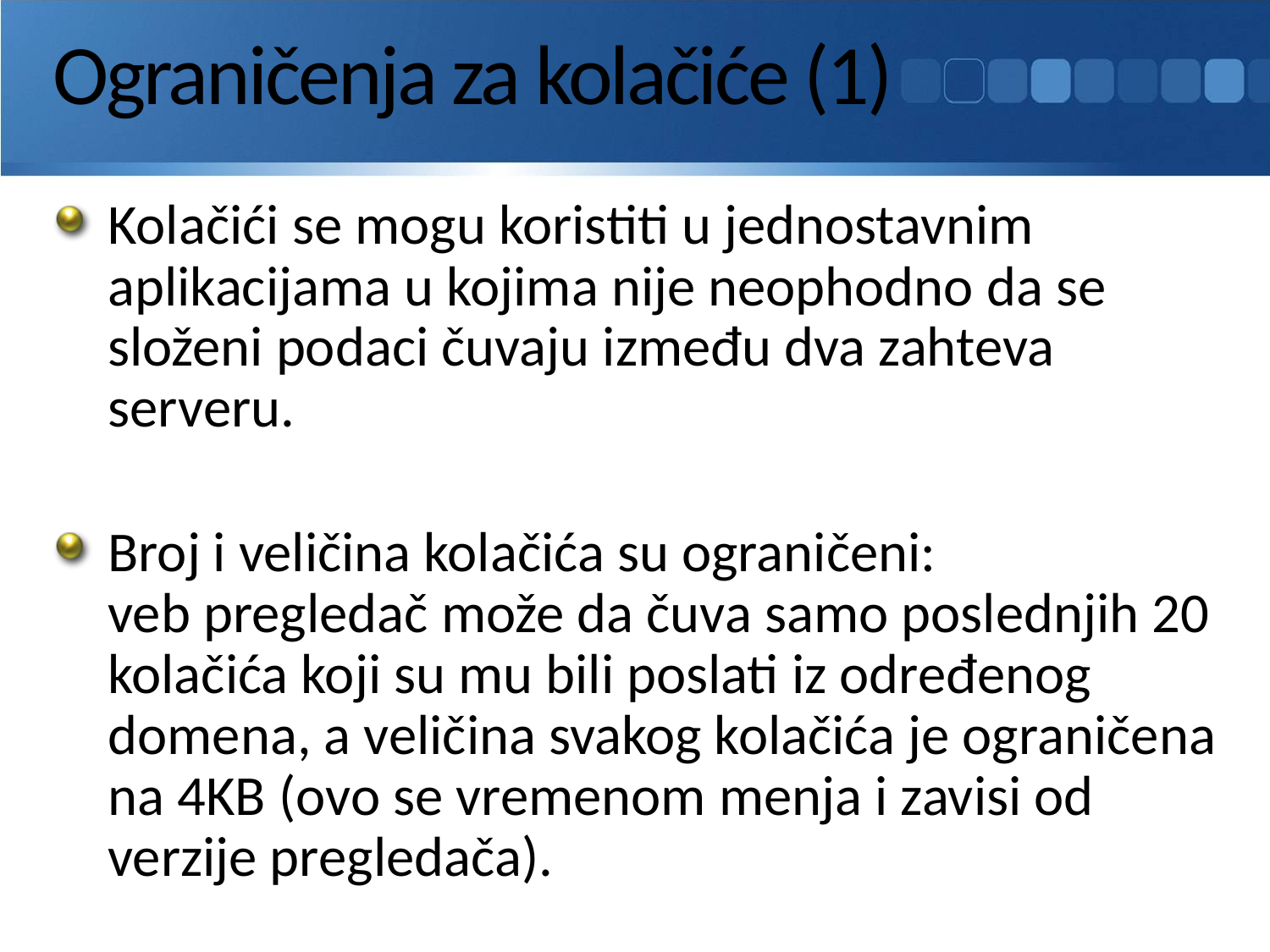

# Ograničenja za kolačiće (1)
Kolačići se mogu koristiti u jednostavnim aplikacijama u kojima nije neophodno da se složeni podaci čuvaju između dva zahteva serveru.

Broj i veličina kolačića su ograničeni:
veb pregledač može da čuva samo poslednjih 20 kolačića koji su mu bili poslati iz određenog domena, a veličina svakog kolačića je ograničena na 4KB (ovo se vremenom menja i zavisi od verzije pregledača).